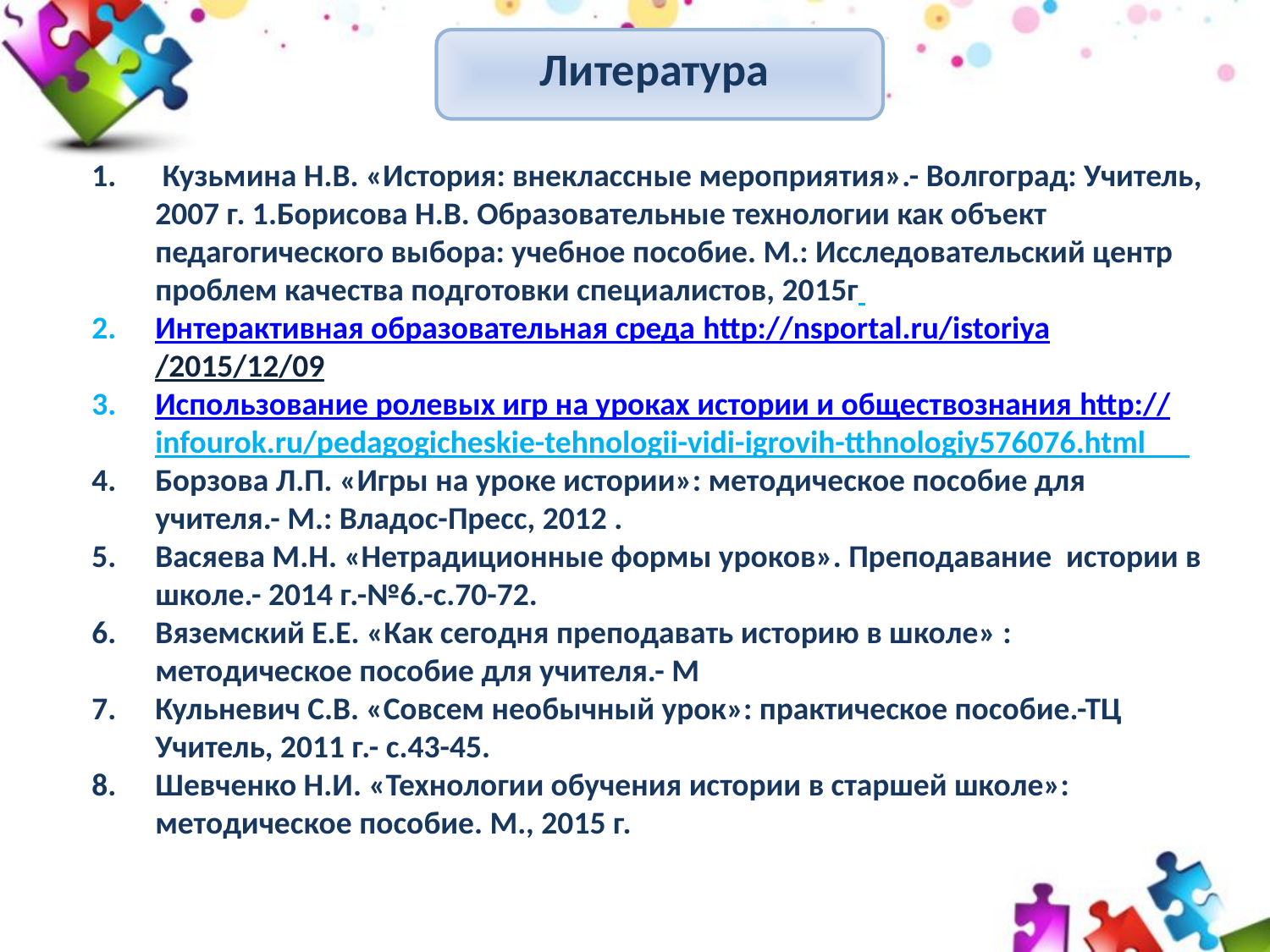

Литература

 Кузьмина Н.В. «История: внеклассные мероприятия».- Волгоград: Учитель, 2007 г. 1.Борисова Н.В. Образовательные технологии как объект педагогического выбора: учебное пособие. М.: Исследовательский центр проблем качества подготовки специалистов, 2015г
Интерактивная образовательная среда http://nsportal.ru/istoriya/2015/12/09
Использование ролевых игр на уроках истории и обществознания http://infourok.ru/pedagogicheskie-tehnologii-vidi-igrovih-tthnologiy576076.html
Борзова Л.П. «Игры на уроке истории»: методическое пособие для учителя.- М.: Владос-Пресс, 2012 .
Васяева М.Н. «Нетрадиционные формы уроков». Преподавание  истории в школе.- 2014 г.-№6.-с.70-72.
Вяземский Е.Е. «Как сегодня преподавать историю в школе» : методическое пособие для учителя.- М
Кульневич С.В. «Совсем необычный урок»: практическое пособие.-ТЦ Учитель, 2011 г.- с.43-45.
Шевченко Н.И. «Технологии обучения истории в старшей школе»: методическое пособие. М., 2015 г.